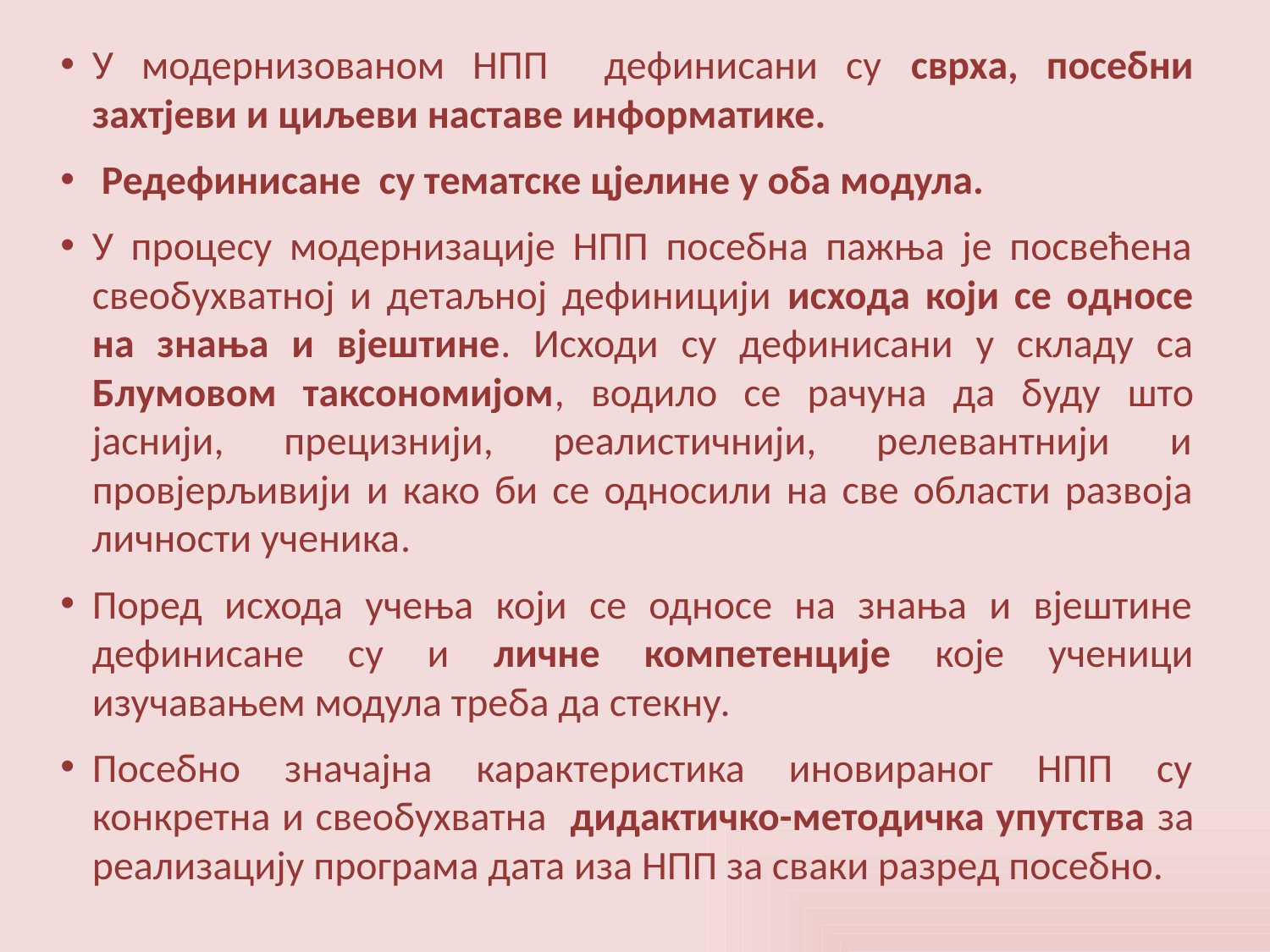

У модернизованом НПП  дефинисани су сврха, посебни захтјеви и циљеви наставе информатике.
 Редефинисане  су тематске цјелине у оба модула.
У процесу модернизације НПП посебна пажња је посвећена свеобухватној и детаљној дефиницији исхода који се односе на знања и вјештине. Исходи су дефинисани у складу са Блумовом таксономијом, водило се рачуна да буду што јаснији, прецизнији, реалистичнији, релевантнији и провјерљивији и како би се односили на све области развоја личности ученика.
Поред исхода учења који се односе на знања и вјештине дефинисане су и личне компетенције које ученици изучавањем модула треба да стекну.
Посебно значајна карактеристика иновираног НПП су конкретна и свеобухватна  дидактичко-методичка упутства за реализацију програма дата иза НПП за сваки разред посебно.